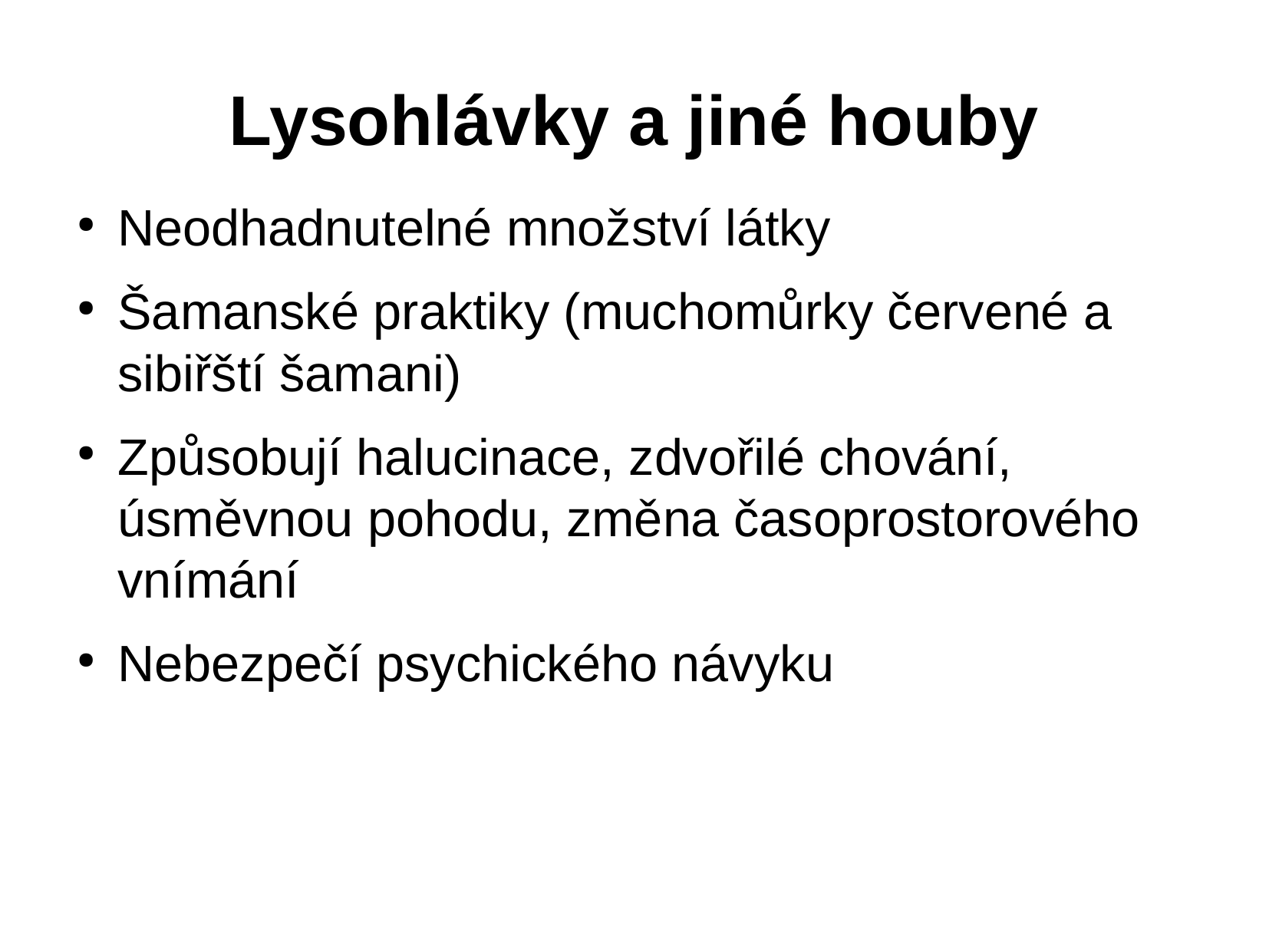

# Lysohlávky a jiné houby
Neodhadnutelné množství látky
Šamanské praktiky (muchomůrky červené a sibiřští šamani)
Způsobují halucinace, zdvořilé chování, úsměvnou pohodu, změna časoprostorového vnímání
Nebezpečí psychického návyku